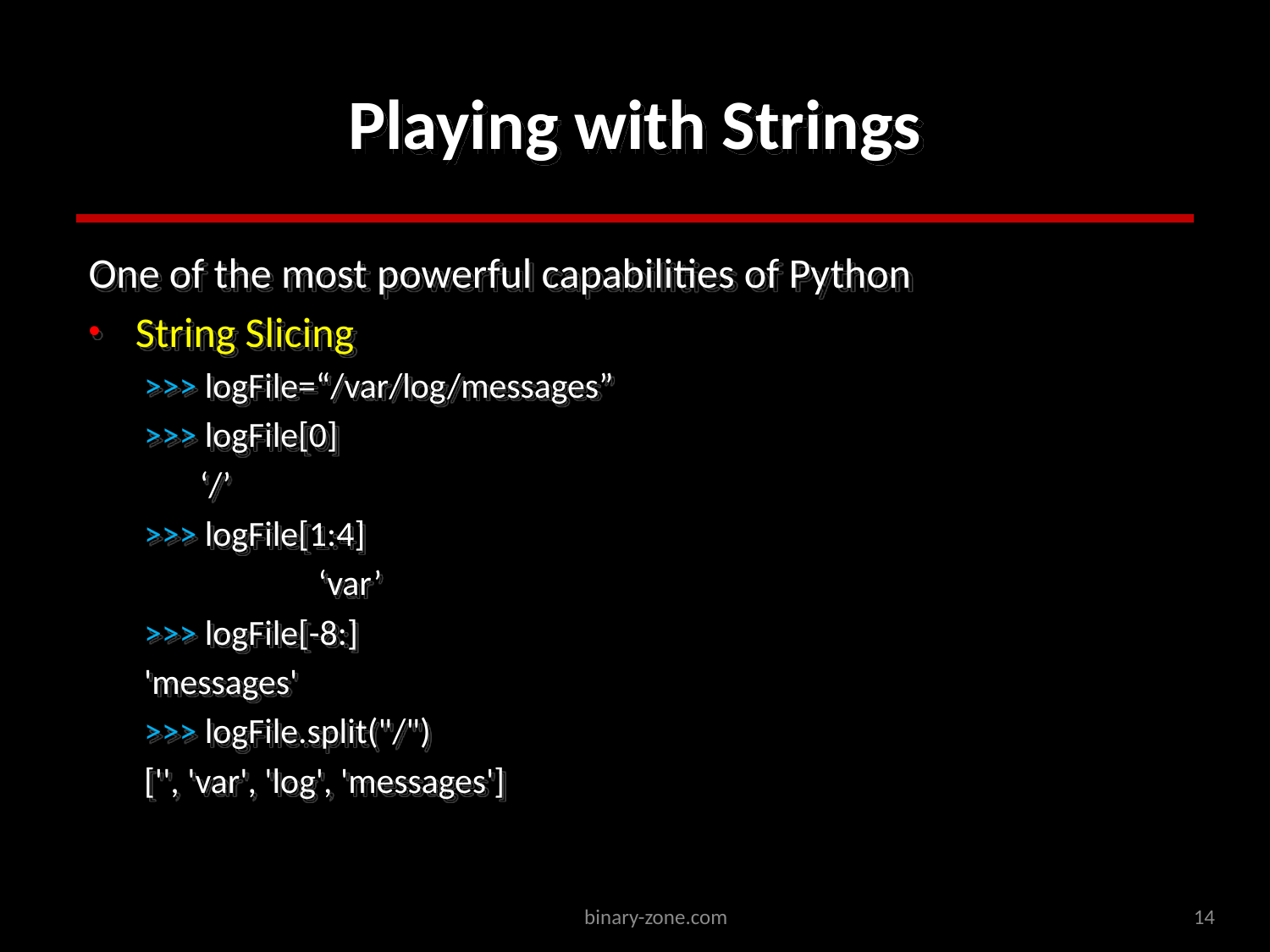

# Playing with Strings
One of the most powerful capabilities of Python
String Slicing
>>> logFile=“/var/log/messages”
>>> logFile[0]
‘/’
>>> logFile[1:4]
		‘var’
>>> logFile[-8:]
'messages'
>>> logFile.split("/")
['', 'var', 'log', 'messages']